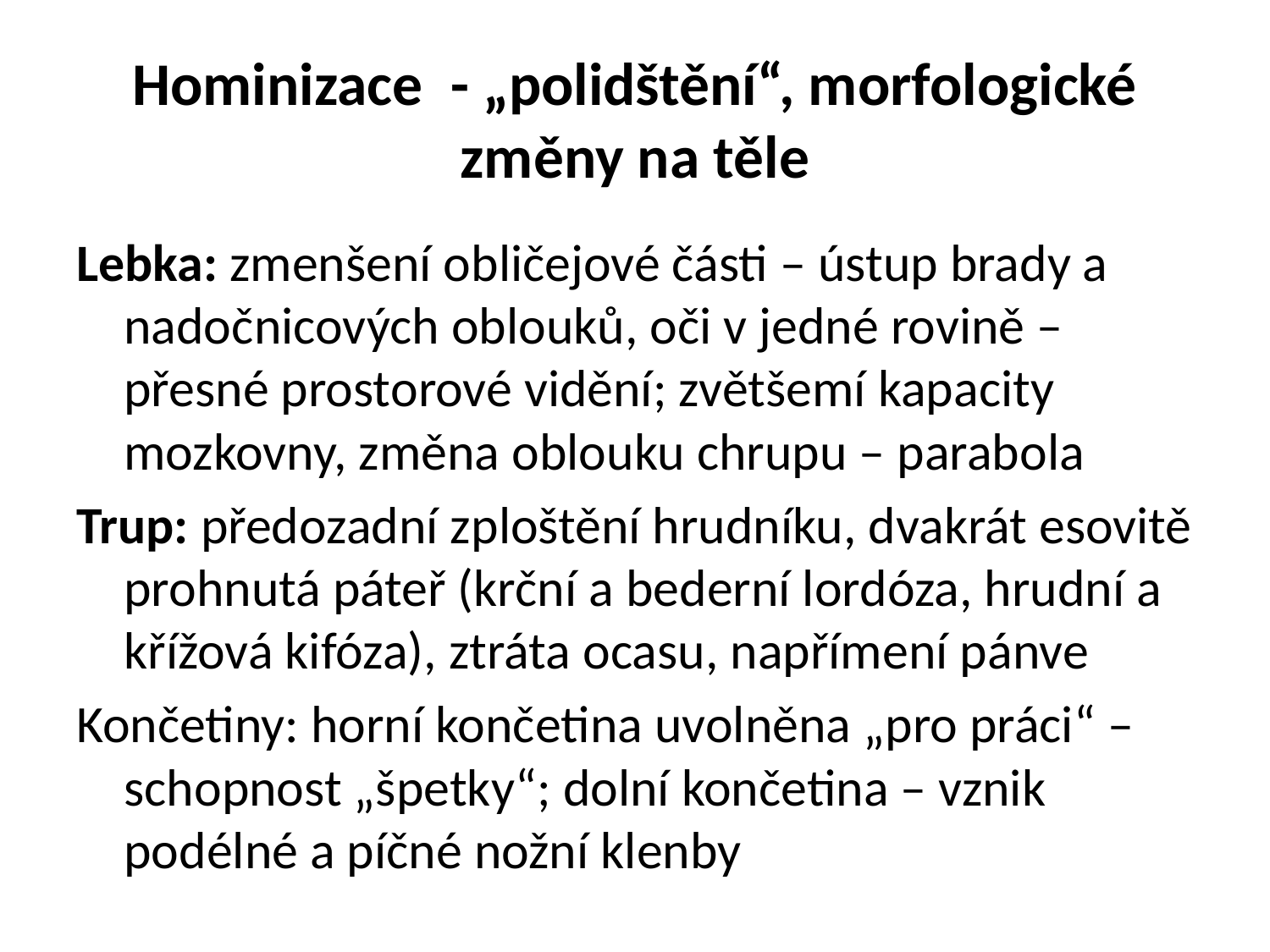

# Hominizace  - „polidštění“, morfologické změny na těle
Lebka: zmenšení obličejové části – ústup brady a nadočnicových oblouků, oči v jedné rovině – přesné prostorové vidění; zvětšemí kapacity mozkovny, změna oblouku chrupu – parabola
Trup: předozadní zploštění hrudníku, dvakrát esovitě prohnutá páteř (krční a bederní lordóza, hrudní a křížová kifóza), ztráta ocasu, napřímení pánve
Končetiny: horní končetina uvolněna „pro práci“ – schopnost „špetky“; dolní končetina – vznik podélné a píčné nožní klenby